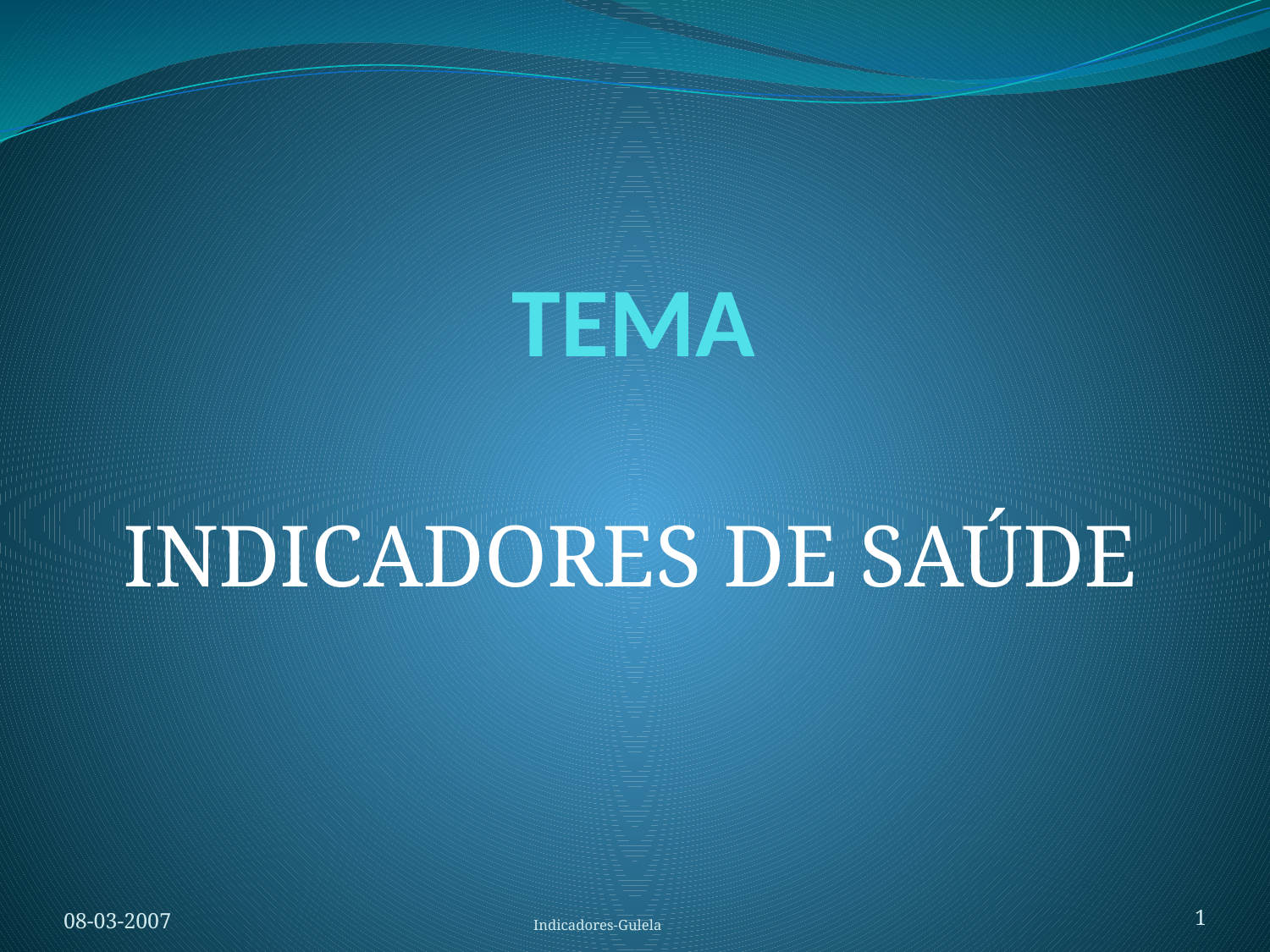

# TEMA
INDICADORES DE SAÚDE
08-03-2007
Indicadores-Gulela
1